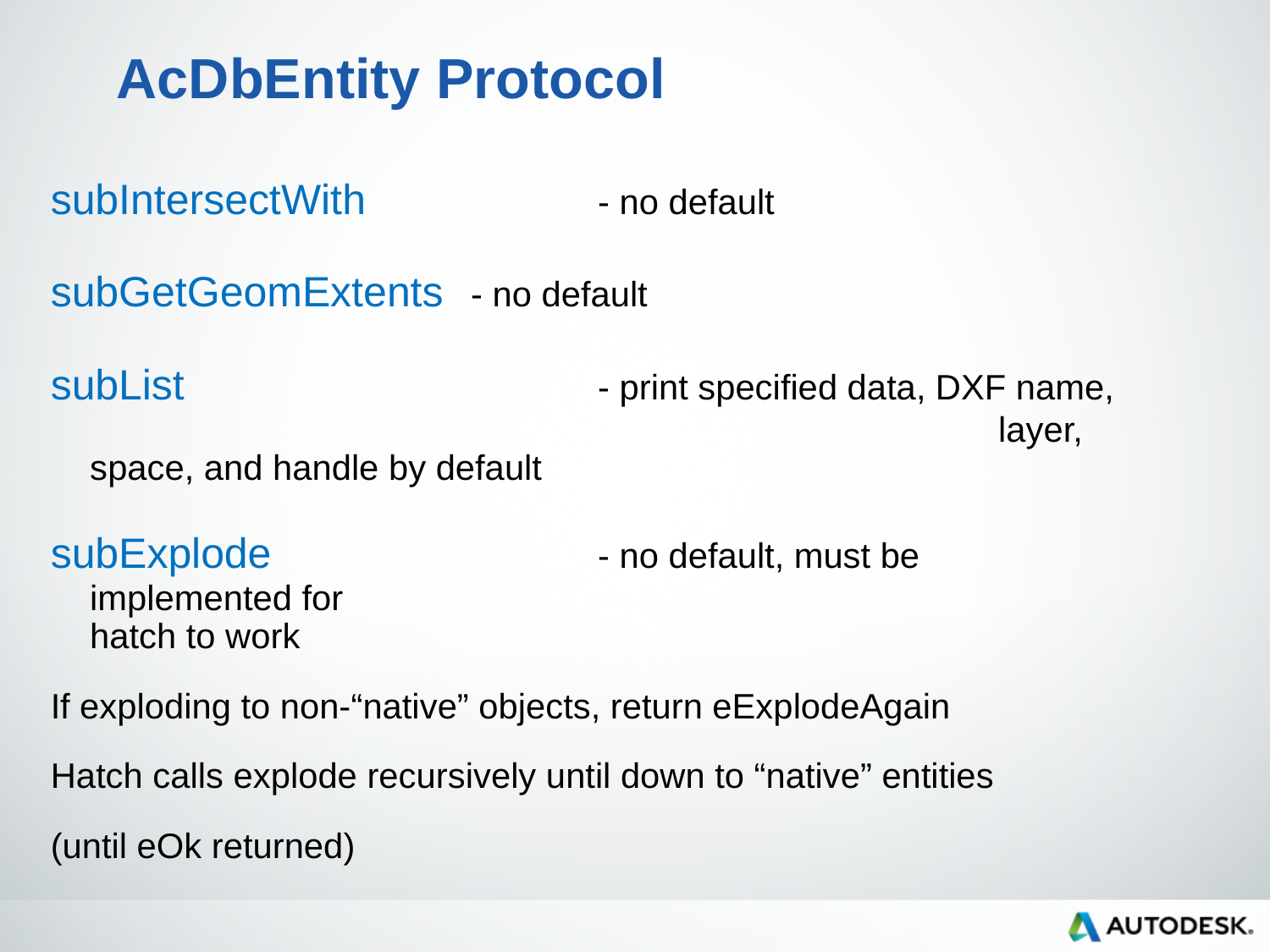

# AcDbEntity Protocol
subIntersectWith 		- no default
subGetGeomExtents 	- no default
subList 				- print specified data, DXF name, 							  layer,  space, and handle by default
subExplode 			- no default, must be implemented for 			 			  hatch to work
If exploding to non-“native” objects, return eExplodeAgain
Hatch calls explode recursively until down to “native” entities
(until eOk returned)